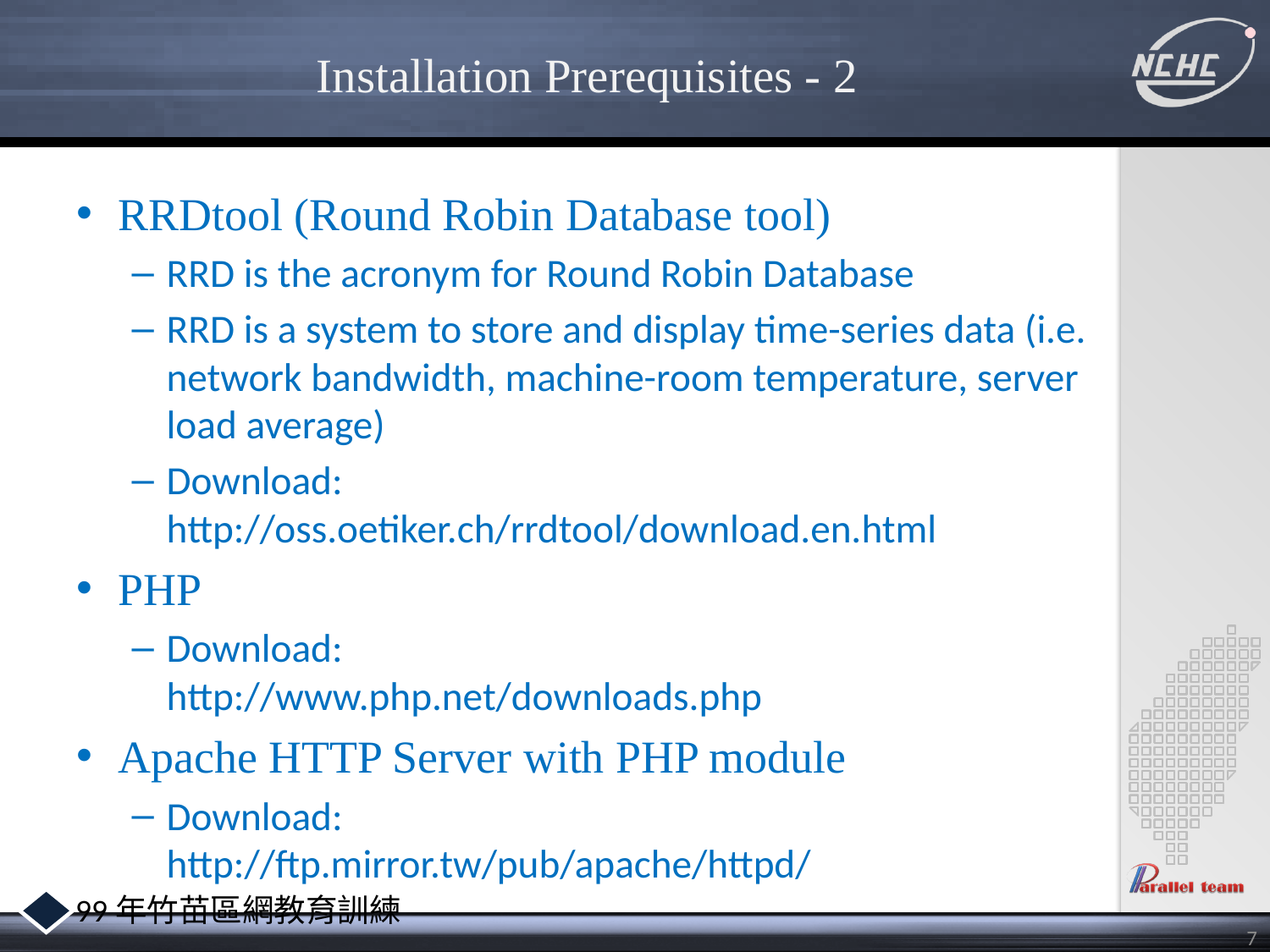

# Installation Prerequisites - 2
RRDtool (Round Robin Database tool)
RRD is the acronym for Round Robin Database
RRD is a system to store and display time-series data (i.e. network bandwidth, machine-room temperature, server load average)
Download:
http://oss.oetiker.ch/rrdtool/download.en.html
PHP
Download:
http://www.php.net/downloads.php
Apache HTTP Server with PHP module
Download:
http://ftp.mirror.tw/pub/apache/httpd/

7